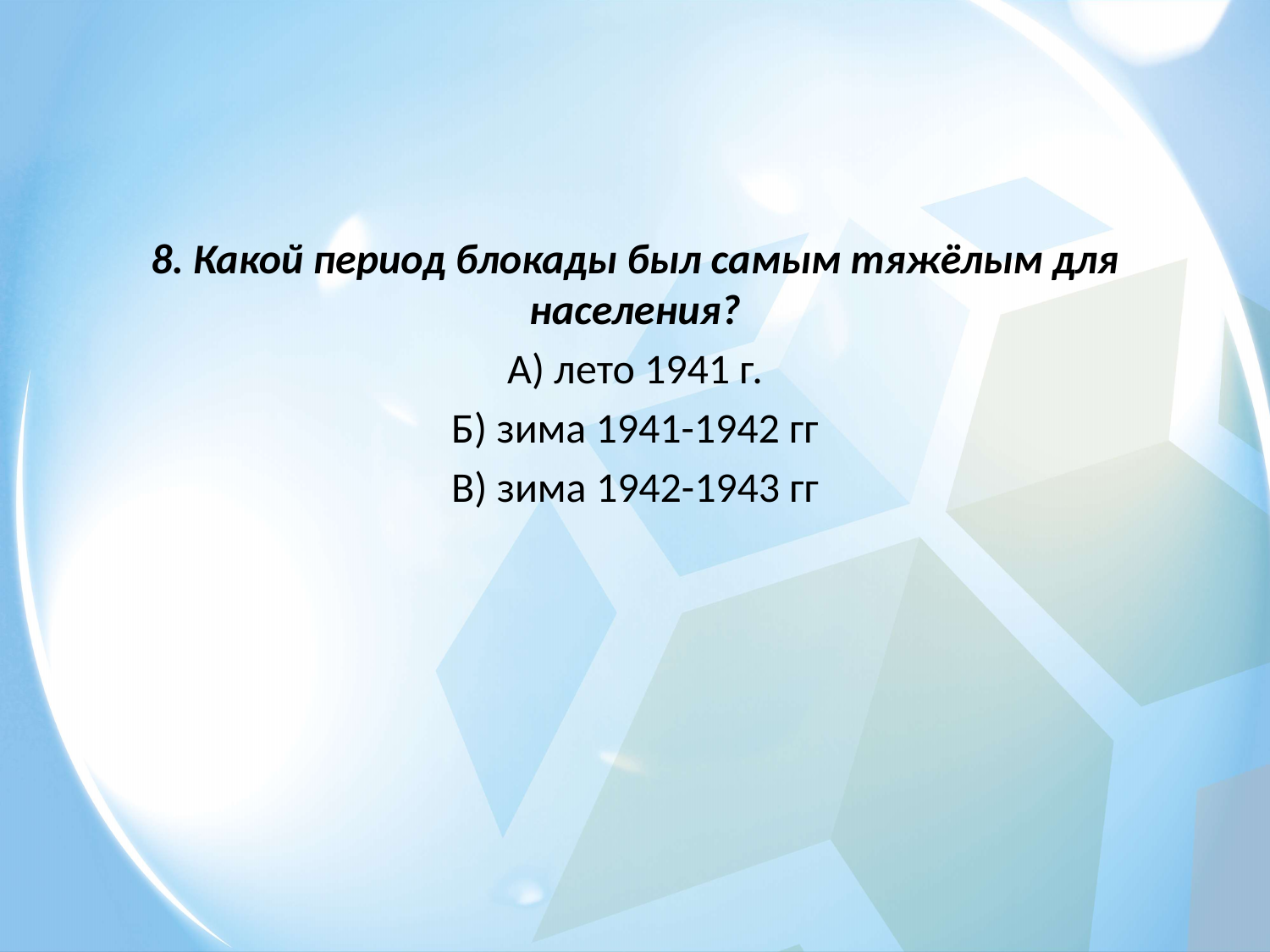

8. Какой период блокады был самым тяжёлым для населения?
А) лето 1941 г.
Б) зима 1941-1942 гг
В) зима 1942-1943 гг